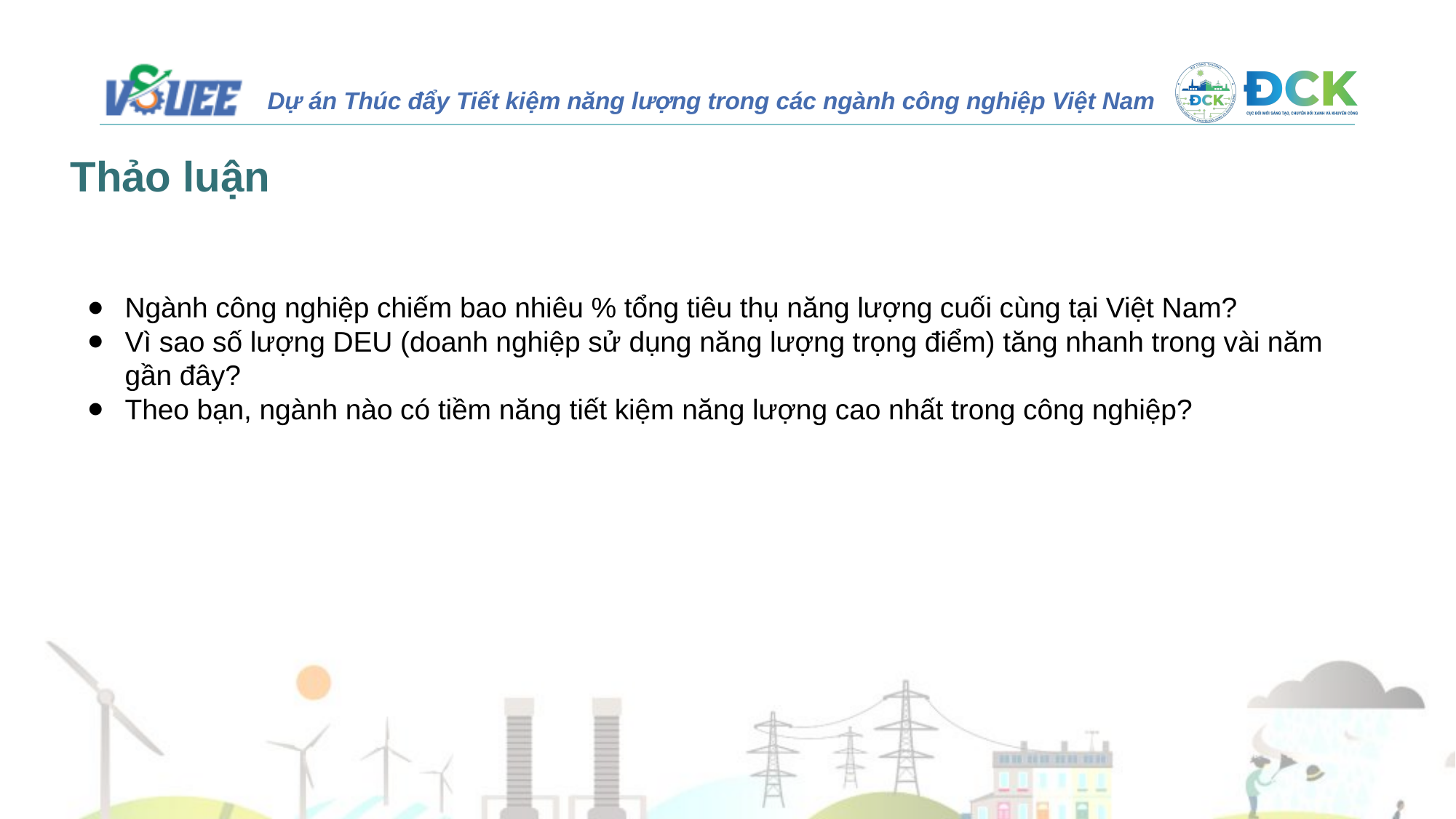

Thảo luận
Ngành công nghiệp chiếm bao nhiêu % tổng tiêu thụ năng lượng cuối cùng tại Việt Nam?
Vì sao số lượng DEU (doanh nghiệp sử dụng năng lượng trọng điểm) tăng nhanh trong vài năm gần đây?
Theo bạn, ngành nào có tiềm năng tiết kiệm năng lượng cao nhất trong công nghiệp?